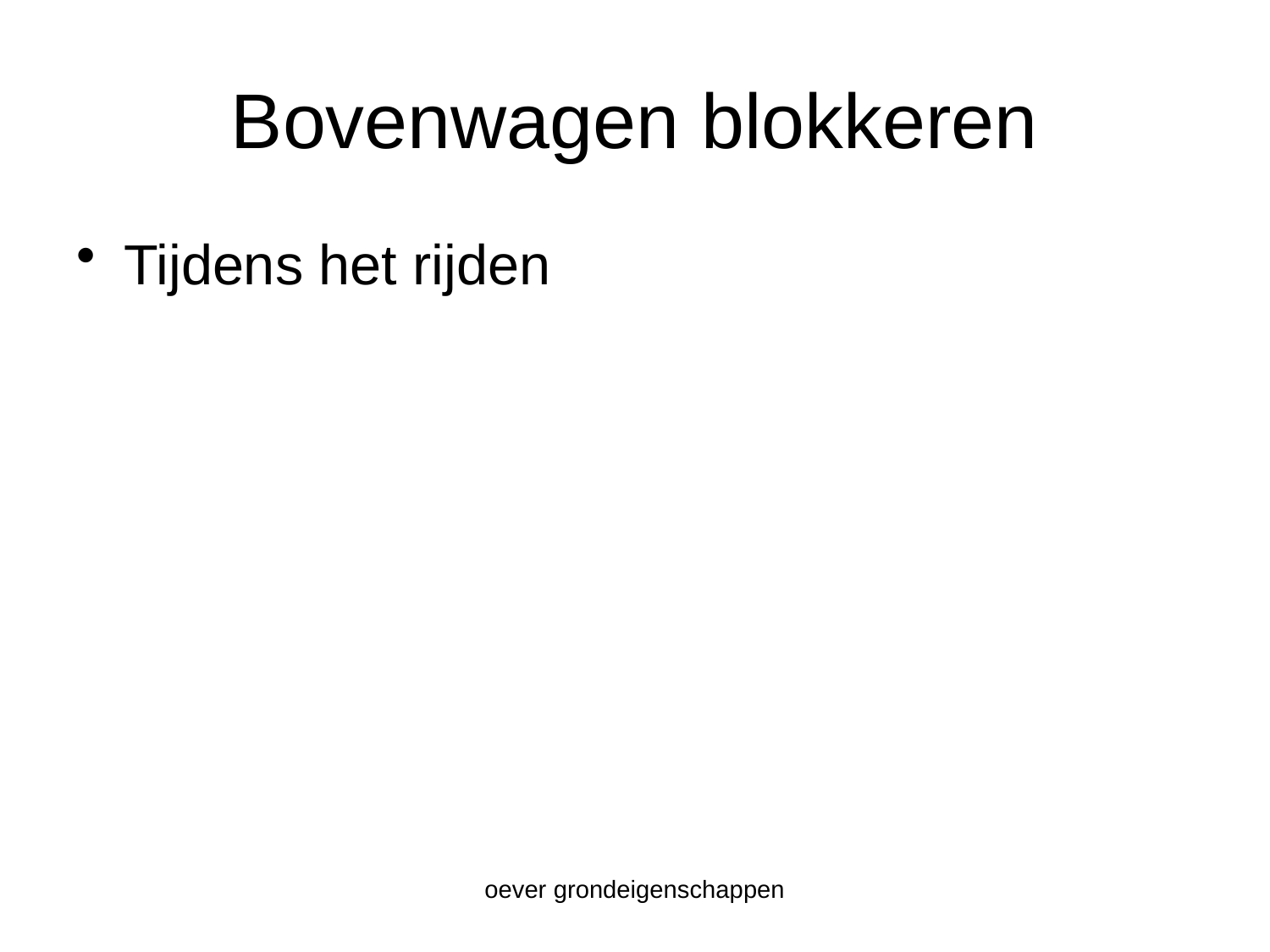

# Bovenwagen blokkeren
Tijdens het rijden
oever grondeigenschappen